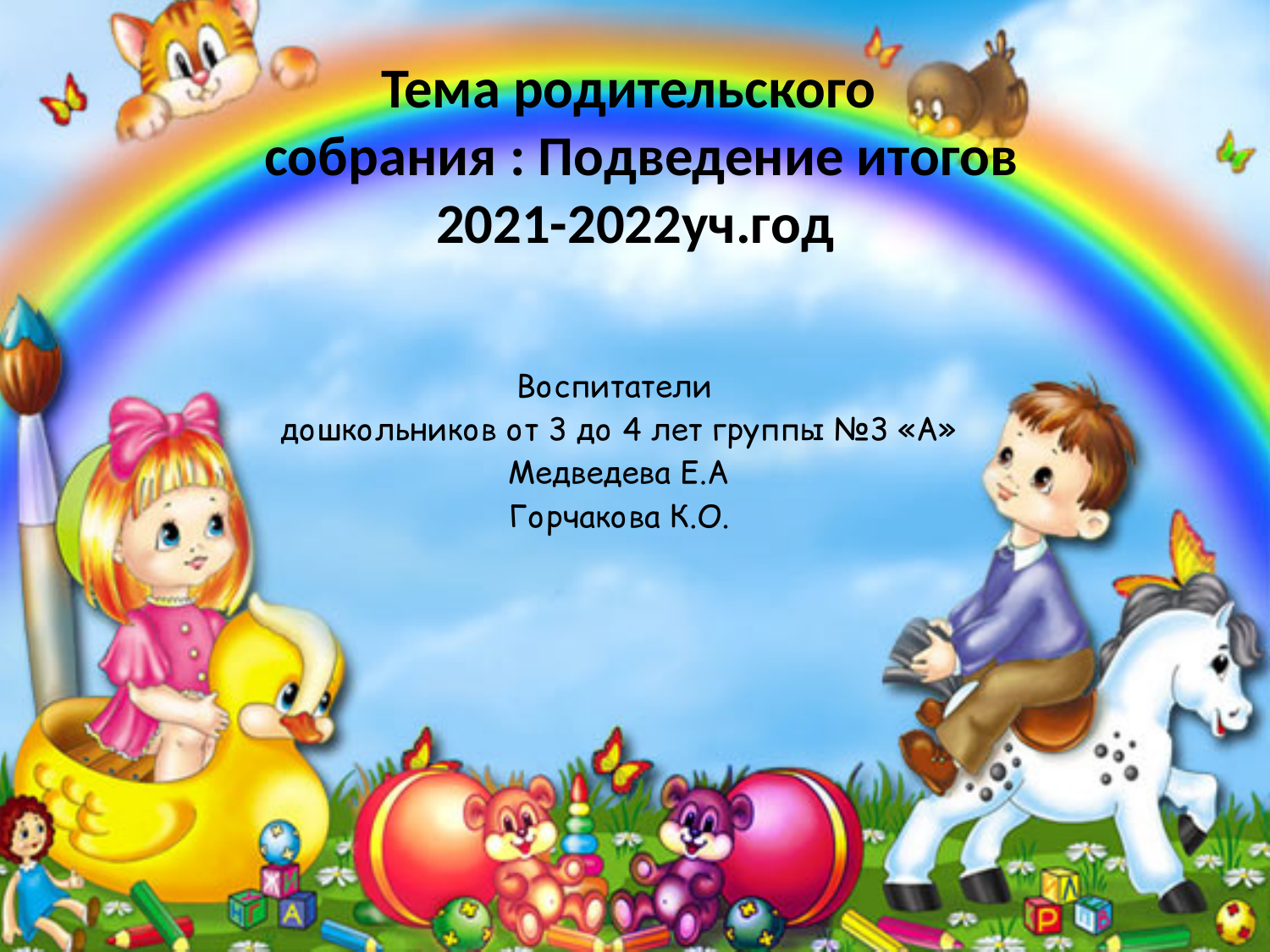

# Тема родительского собрания : Подведение итогов 2021-2022уч.год
Воспитатели
дошкольников от 3 до 4 лет группы №3 «А»
Медведева Е.А
Горчакова К.О.